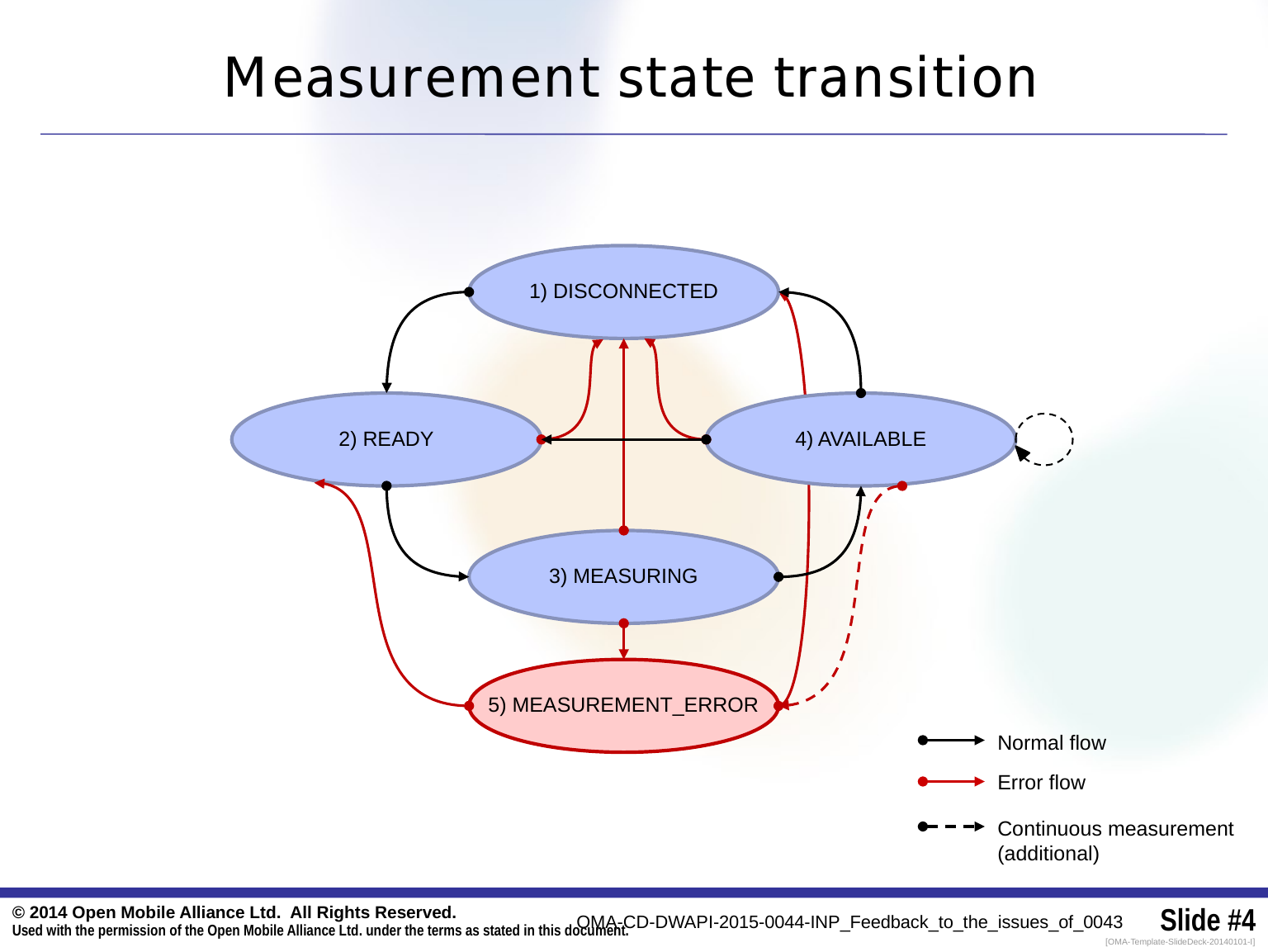

# Measurement state transition
1) DISCONNECTED
4) AVAILABLE
2) READY

3) MEASURING
5) MEASUREMENT_ERROR
Normal flow
Error flow
Continuous measurement
(additional)